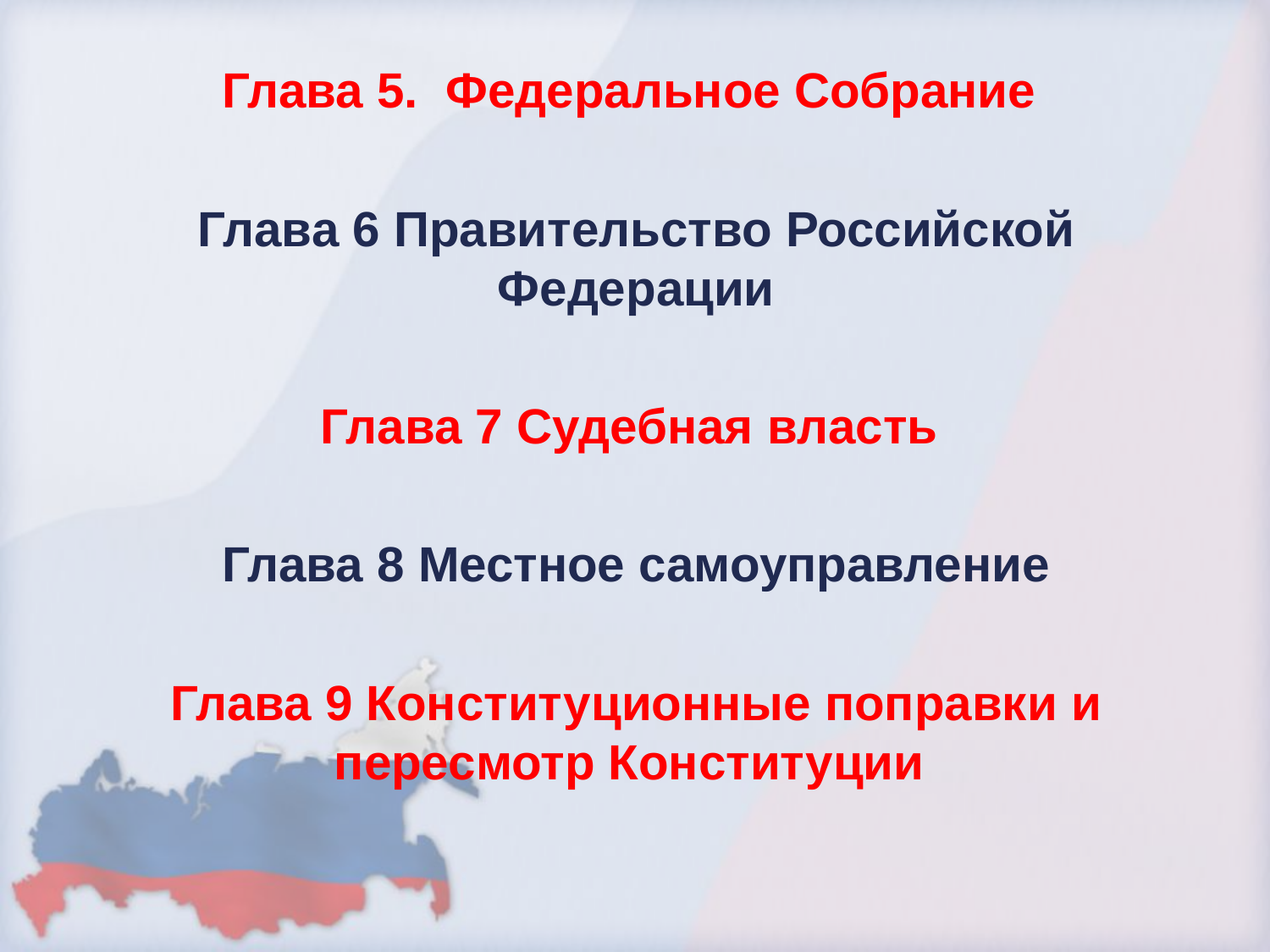

Глава 5.  Федеральное Собрание

Глава 6 Правительство Российской Федерации

Глава 7 Судебная власть

Глава 8 Местное самоуправление

Глава 9 Конституционные поправки и пересмотр Конституции